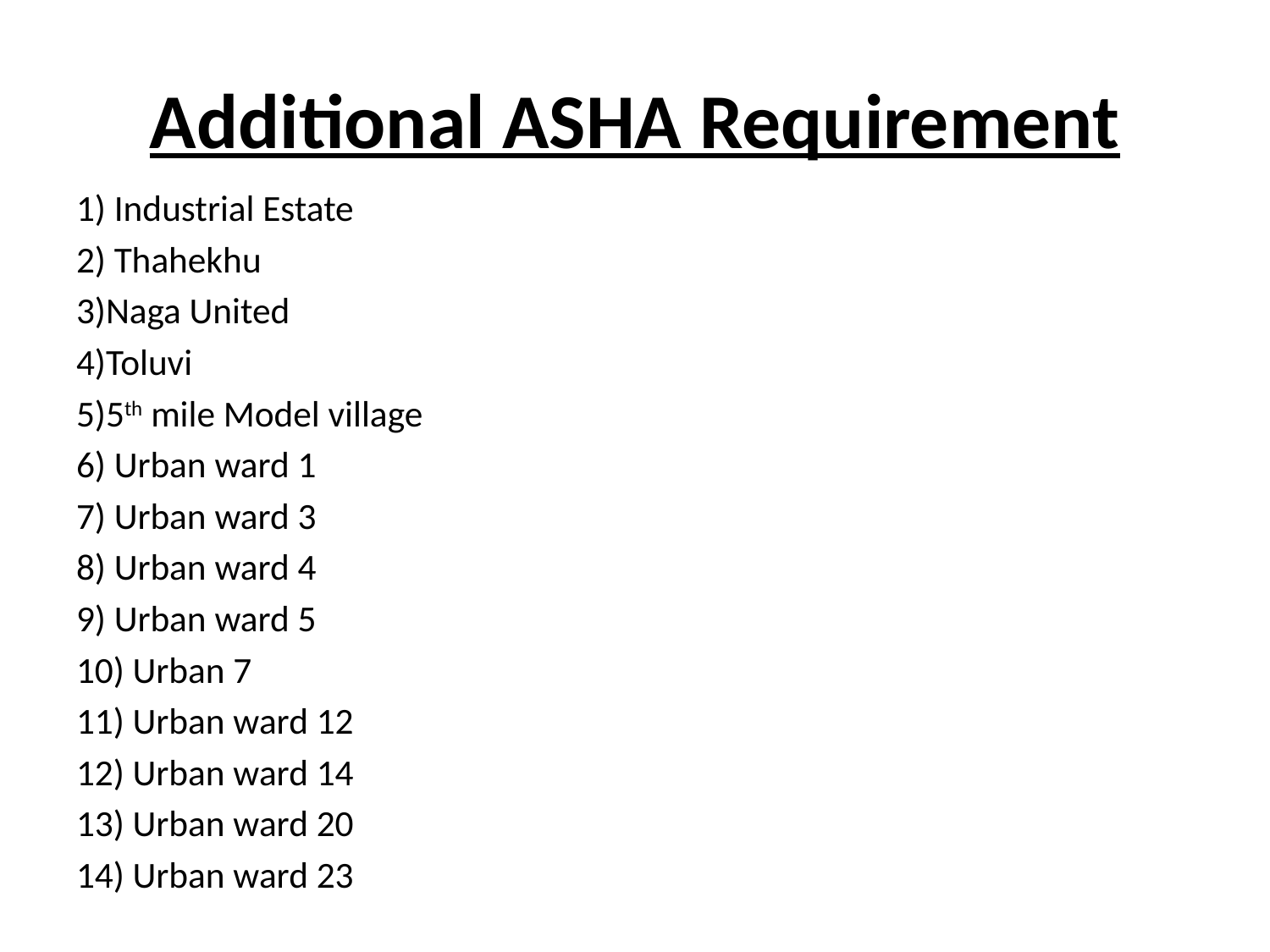

# Additional ASHA Requirement
1) Industrial Estate
2) Thahekhu
3)Naga United
4)Toluvi
5)5th mile Model village
6) Urban ward 1
7) Urban ward 3
8) Urban ward 4
9) Urban ward 5
10) Urban 7
11) Urban ward 12
12) Urban ward 14
13) Urban ward 20
14) Urban ward 23